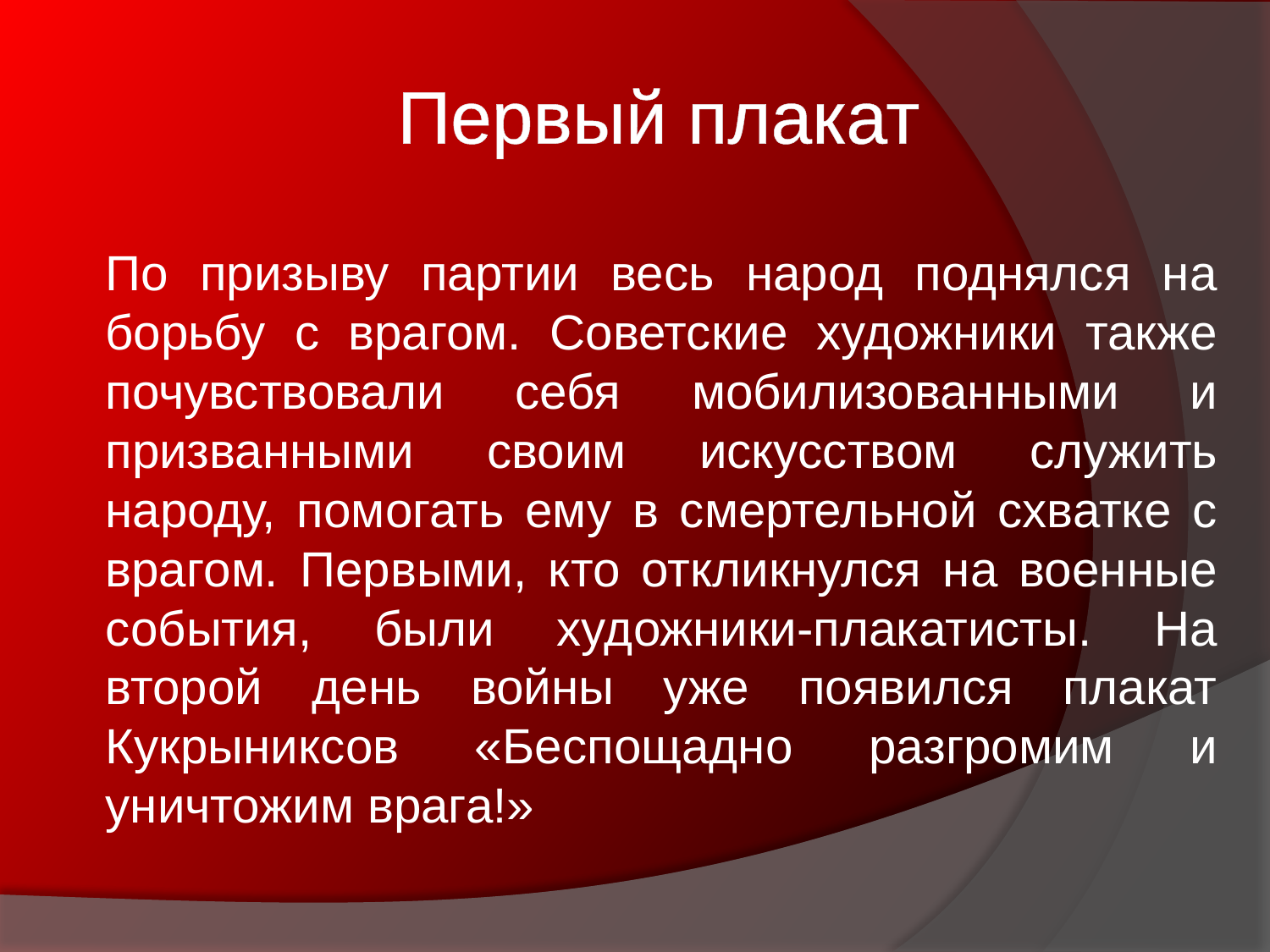

# Первый плакат
По призыву партии весь народ поднялся на борьбу с врагом. Советские художники также почувствовали себя мобилизованными и призванными своим искусством служить народу, помогать ему в смертельной схватке с врагом. Первыми, кто откликнулся на военные события, были художники-плакатисты. На второй день войны уже появился плакат Кукрыниксов «Беспощадно разгромим и уничтожим врага!»